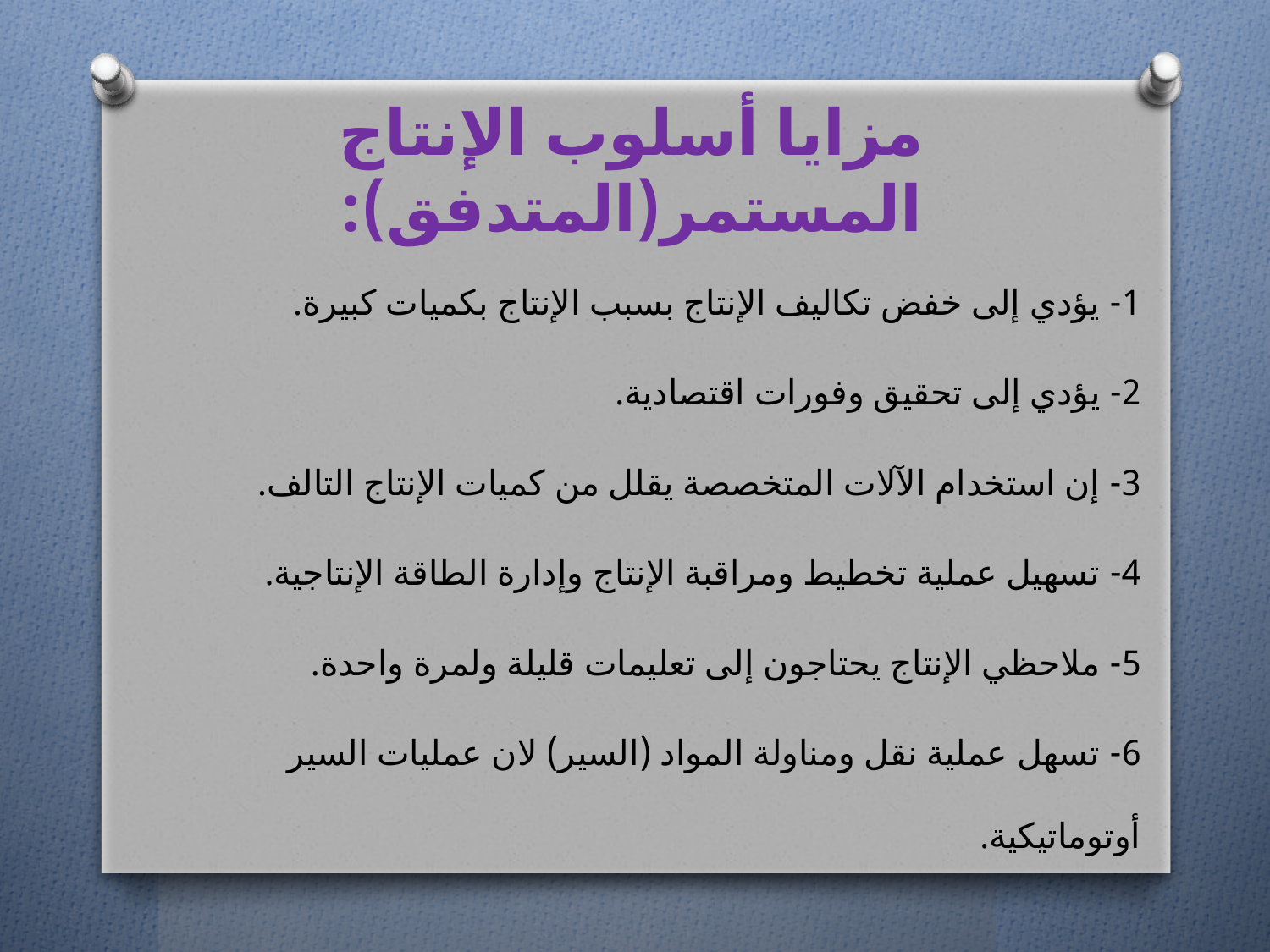

# مزايا أسلوب الإنتاج المستمر(المتدفق):
1- يؤدي إلى خفض تكاليف الإنتاج بسبب الإنتاج بكميات كبيرة.
2- يؤدي إلى تحقيق وفورات اقتصادية.
3- إن استخدام الآلات المتخصصة يقلل من كميات الإنتاج التالف.
4- تسهيل عملية تخطيط ومراقبة الإنتاج وإدارة الطاقة الإنتاجية.
5- ملاحظي الإنتاج يحتاجون إلى تعليمات قليلة ولمرة واحدة.
6- تسهل عملية نقل ومناولة المواد (السير) لان عمليات السير أوتوماتيكية.